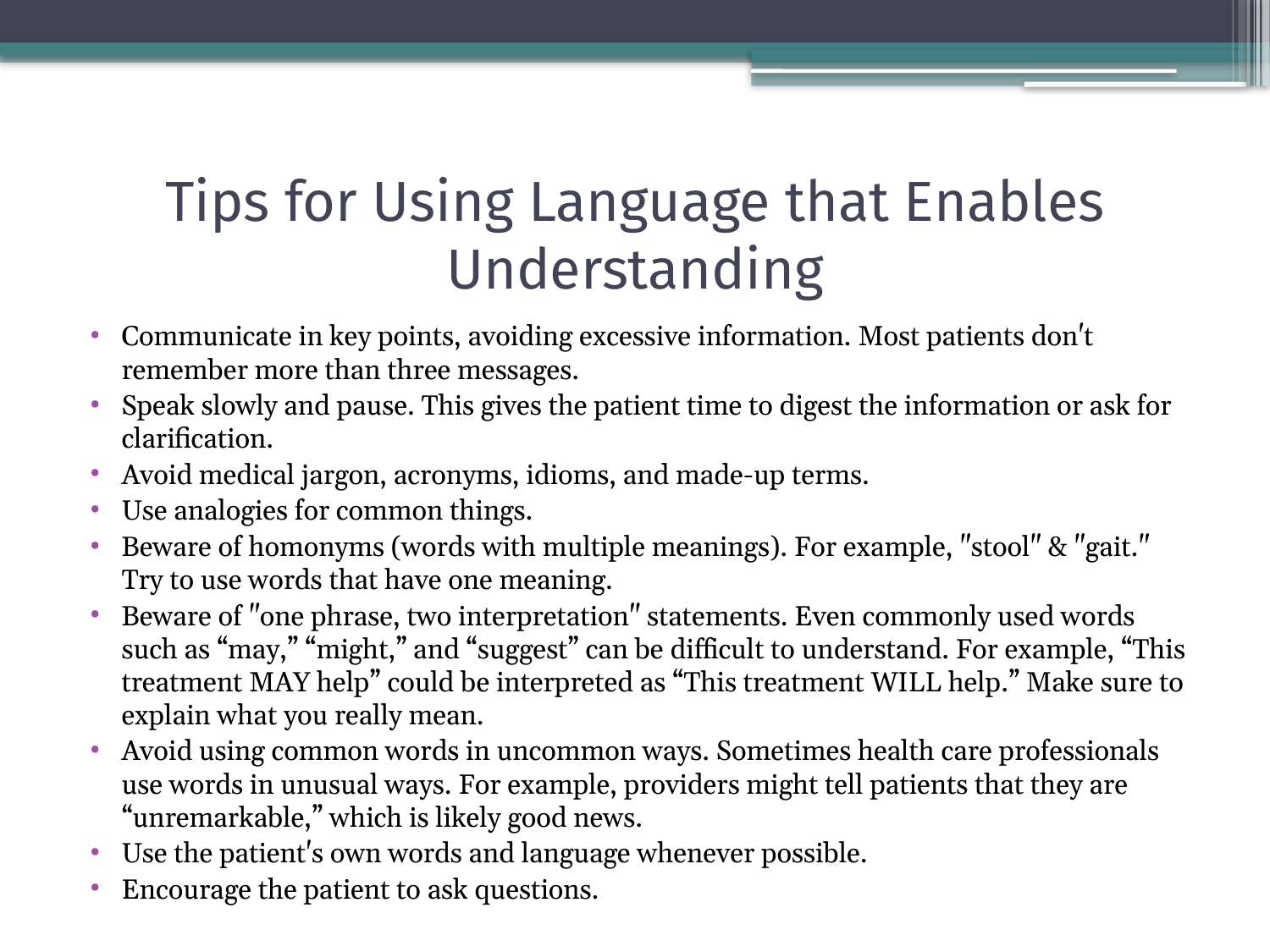

# Tips for Using Language that Enables Understanding
Communicate in key points, avoiding excessive information. Most patients don't remember more than three messages.
Speak slowly and pause. This gives the patient time to digest the information or ask for clarification.
Avoid medical jargon, acronyms, idioms, and made-up terms.
Use analogies for common things.
Beware of homonyms (words with multiple meanings). For example, "stool" & "gait." Try to use words that have one meaning.
Beware of "one phrase, two interpretation" statements. Even commonly used words such as “may,” “might,” and “suggest” can be difficult to understand. For example, “This treatment MAY help” could be interpreted as “This treatment WILL help.” Make sure to explain what you really mean.
Avoid using common words in uncommon ways. Sometimes health care professionals use words in unusual ways. For example, providers might tell patients that they are “unremarkable,” which is likely good news.
Use the patient's own words and language whenever possible.
Encourage the patient to ask questions.